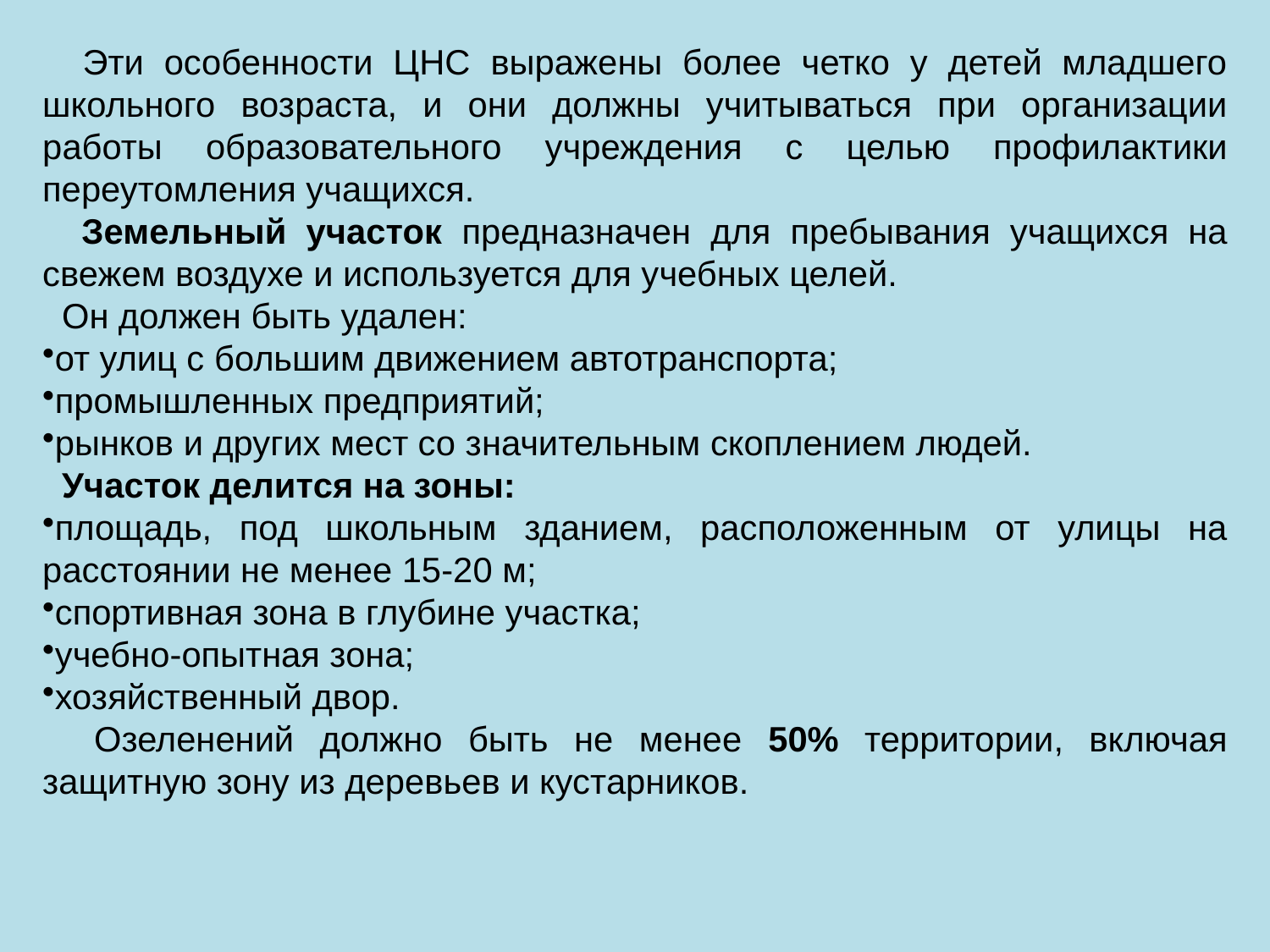

Эти особенности ЦНС выражены более четко у детей младшего школьного возраста, и они должны учитываться при организации работы образовательного учреждения с целью профилактики переутомления учащихся.
  Земельный участок предназначен для пребывания учащихся на свежем воздухе и используется для учебных целей.
  Он должен быть удален:
от улиц с большим движением автотранспорта;
промышленных предприятий;
рынков и других мест со значительным скоплением людей.
  Участок делится на зоны:
площадь, под школьным зданием, расположенным от улицы на расстоянии не менее 15-20 м;
спортивная зона в глубине участка;
учебно-опытная зона;
хозяйственный двор.
  Озеленений должно быть не менее 50% территории, включая защитную зону из деревьев и кустарников.